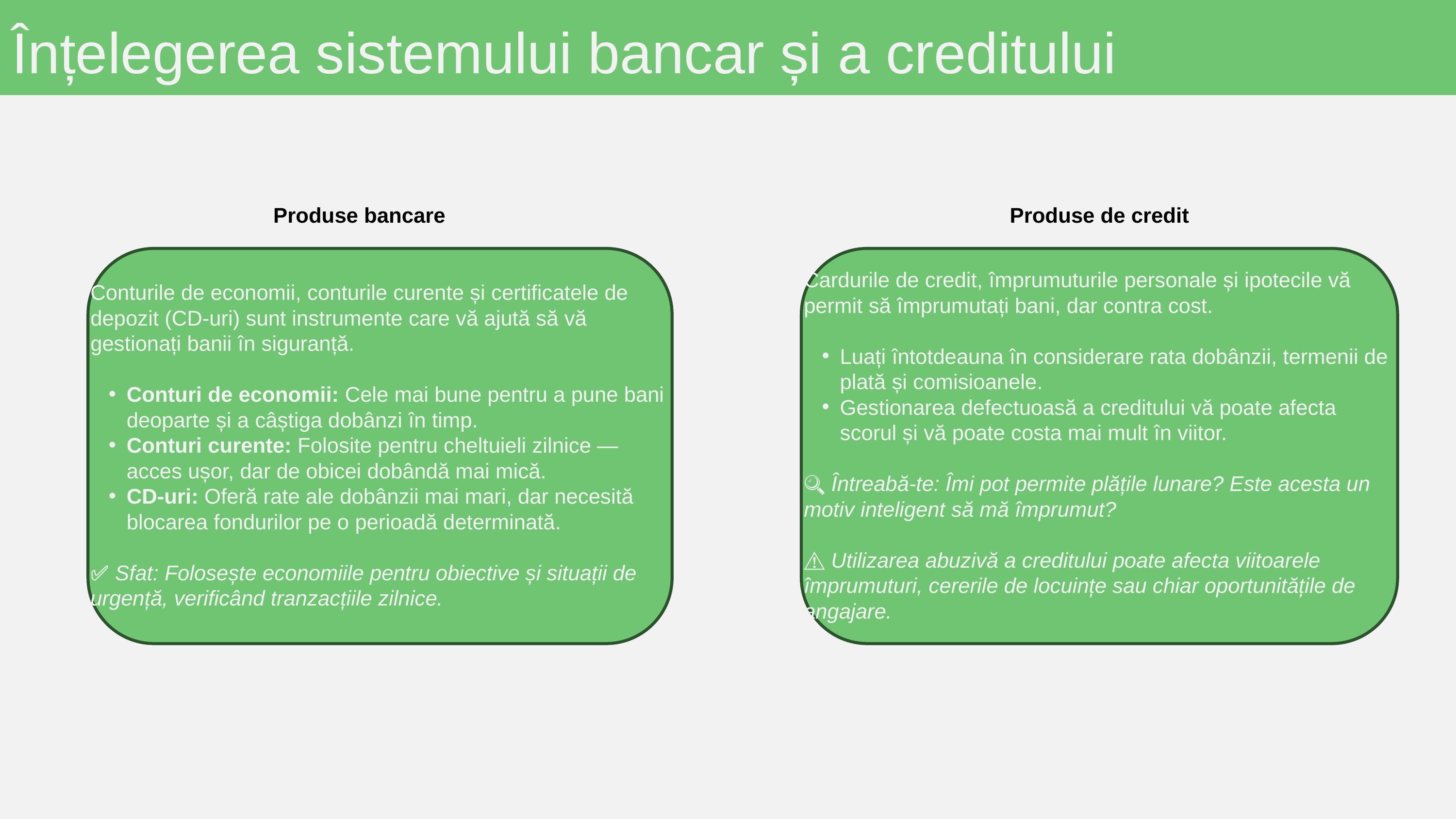

Înțelegerea sistemului bancar și a creditului
Produse bancare
Produse de credit

Conturile de economii, conturile curente și certificatele de depozit (CD-uri) sunt instrumente care vă ajută să vă gestionați banii în siguranță.

Conturi de economii: Cele mai bune pentru a pune bani deoparte și a câștiga dobânzi în timp.
Conturi curente: Folosite pentru cheltuieli zilnice — acces ușor, dar de obicei dobândă mai mică.
CD-uri: Oferă rate ale dobânzii mai mari, dar necesită blocarea fondurilor pe o perioadă determinată.

✅ Sfat: Folosește economiile pentru obiective și situații de urgență, verificând tranzacțiile zilnice.

Cardurile de credit, împrumuturile personale și ipotecile vă permit să împrumutați bani, dar contra cost.

Luați întotdeauna în considerare rata dobânzii, termenii de plată și comisioanele.
Gestionarea defectuoasă a creditului vă poate afecta scorul și vă poate costa mai mult în viitor.

🔍 Întreabă-te: Îmi pot permite plățile lunare? Este acesta un motiv inteligent să mă împrumut?

⚠️ Utilizarea abuzivă a creditului poate afecta viitoarele împrumuturi, cererile de locuințe sau chiar oportunitățile de angajare.